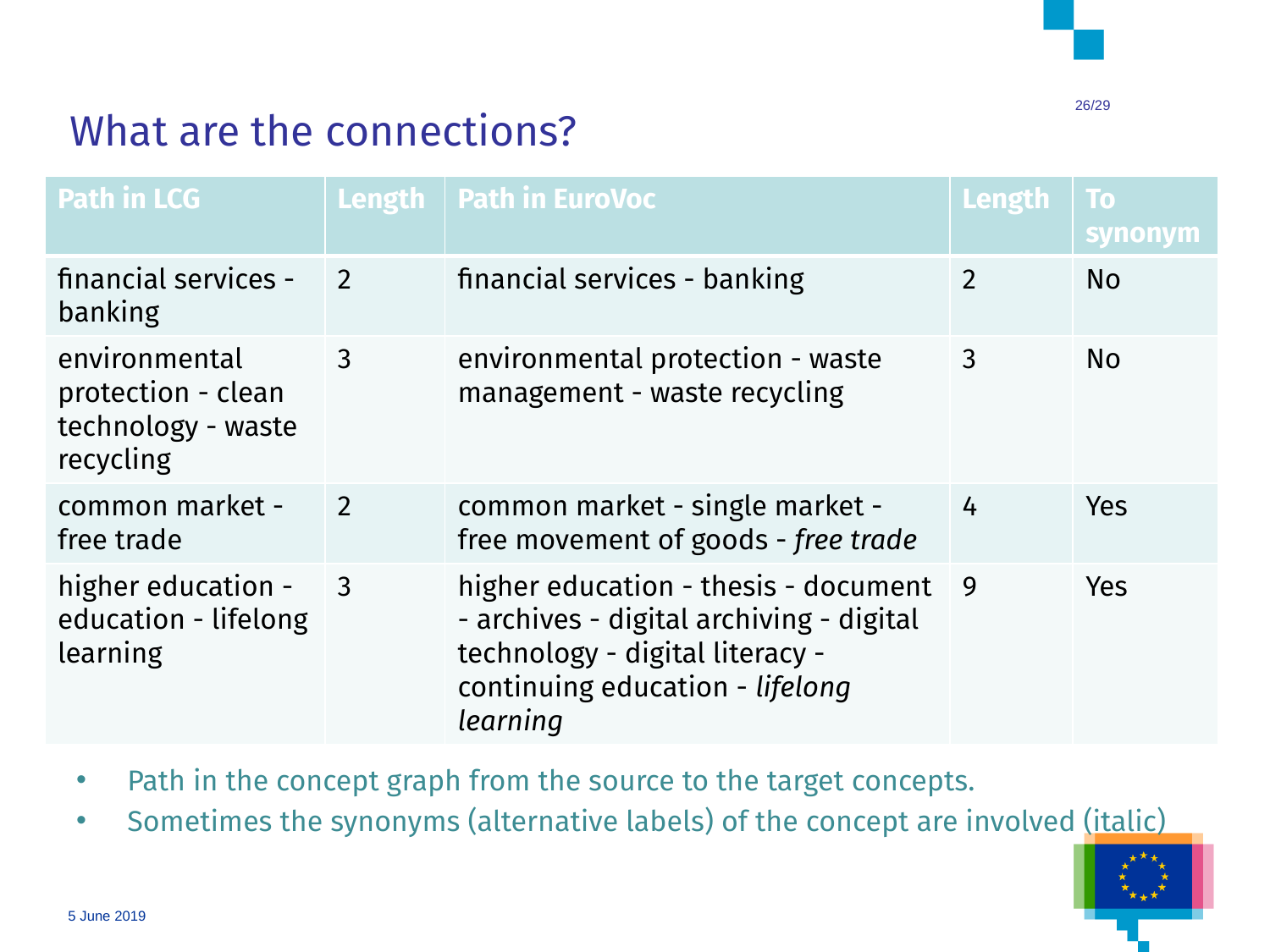

26/29
# What are the connections?
| Path in LCG | Length | Path in EuroVoc | Length | To synonym |
| --- | --- | --- | --- | --- |
| financial services - banking | 2 | financial services - banking | 2 | No |
| environmental protection - clean technology - waste recycling | 3 | environmental protection - waste management - waste recycling | 3 | No |
| common market - free trade | 2 | common market - single market - free movement of goods - free trade | 4 | Yes |
| higher education - education - lifelong learning | 3 | higher education - thesis - document - archives - digital archiving - digital technology - digital literacy - continuing education - lifelong learning | 9 | Yes |
Path in the concept graph from the source to the target concepts.
Sometimes the synonyms (alternative labels) of the concept are involved (italic)
5 June 2019